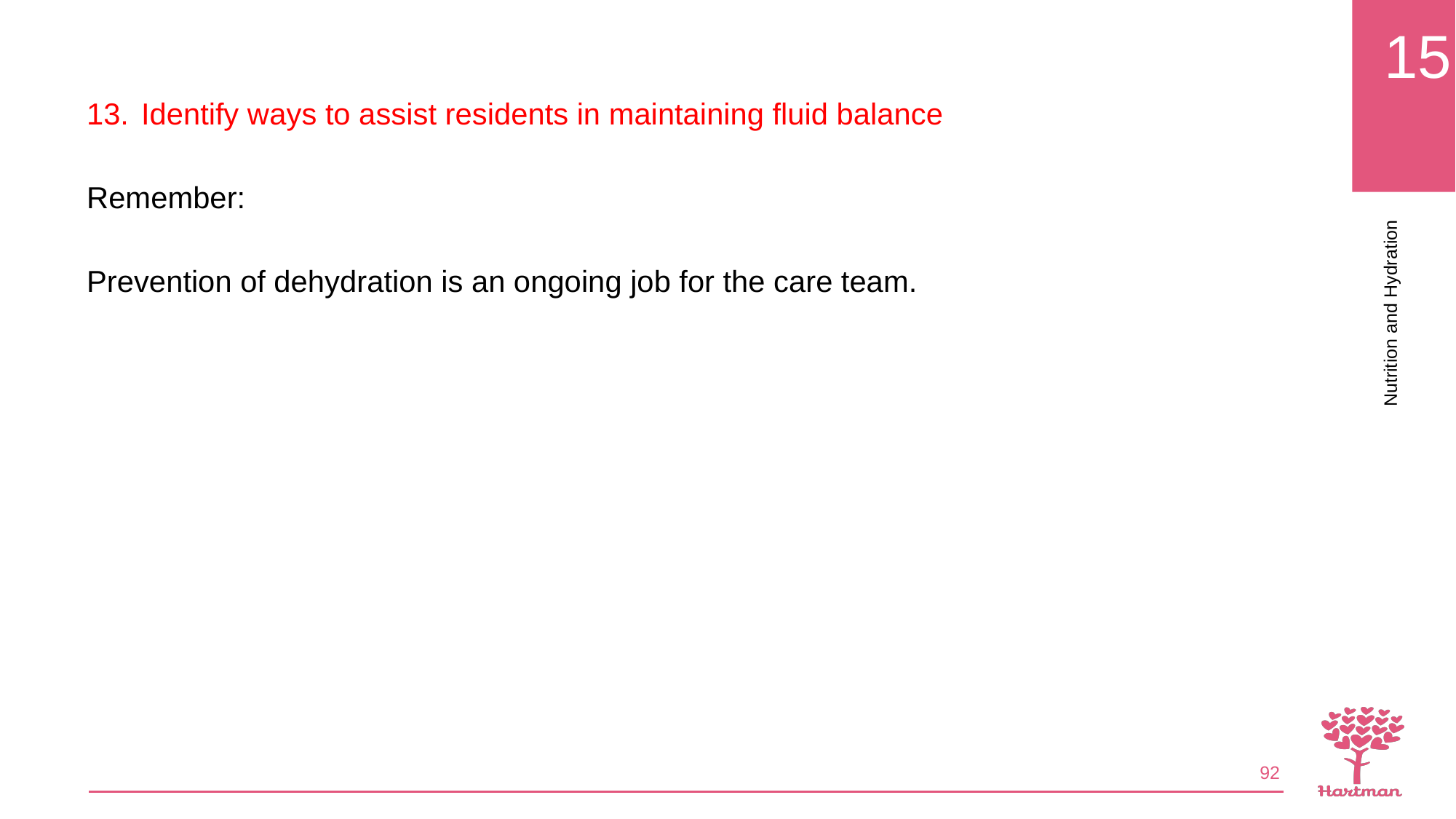

Identify ways to assist residents in maintaining fluid balance

Remember:

Prevention of dehydration is an ongoing job for the care team.

92